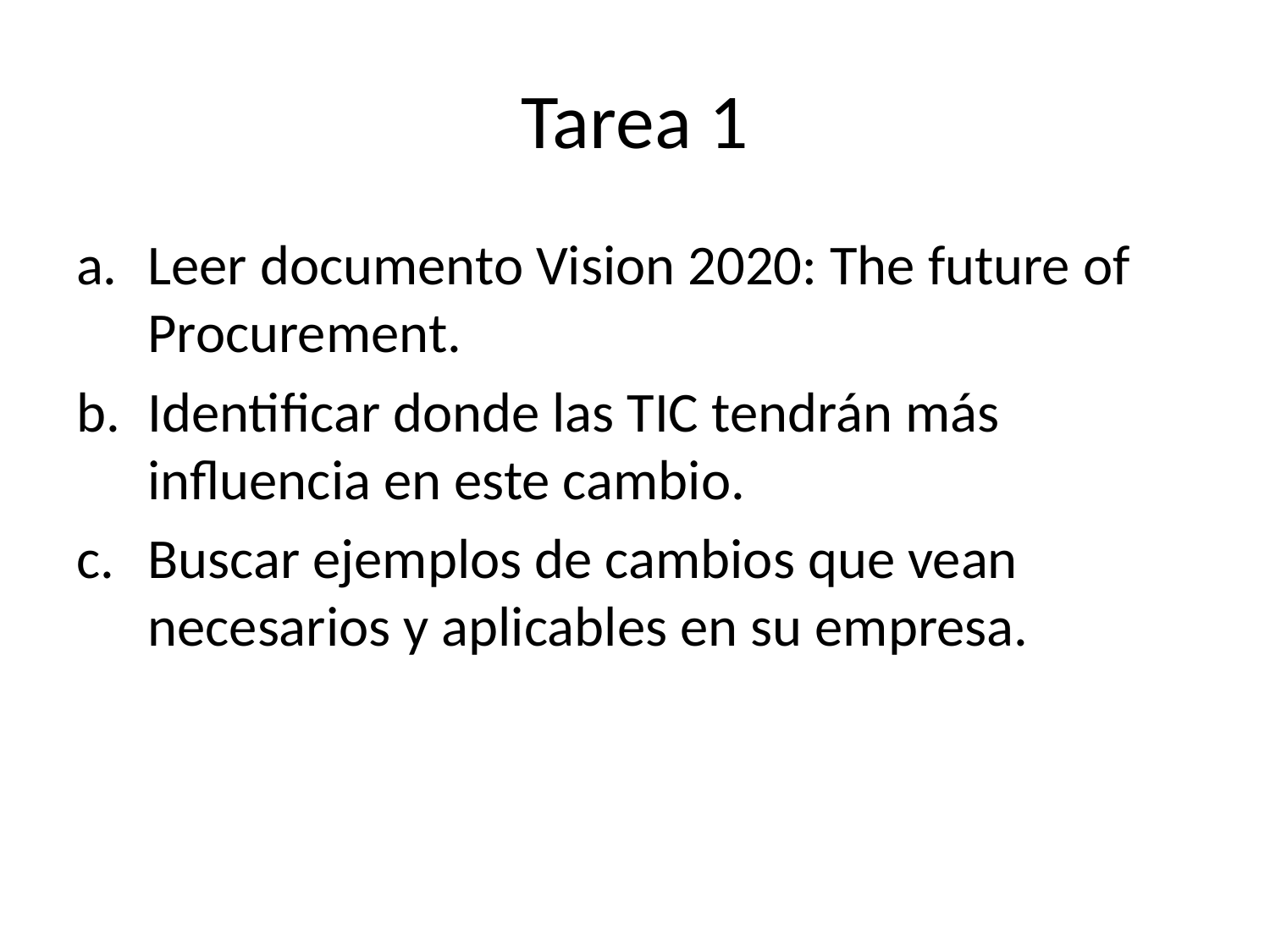

# Tarea 1
Leer documento Vision 2020: The future of Procurement.
Identificar donde las TIC tendrán más influencia en este cambio.
Buscar ejemplos de cambios que vean necesarios y aplicables en su empresa.